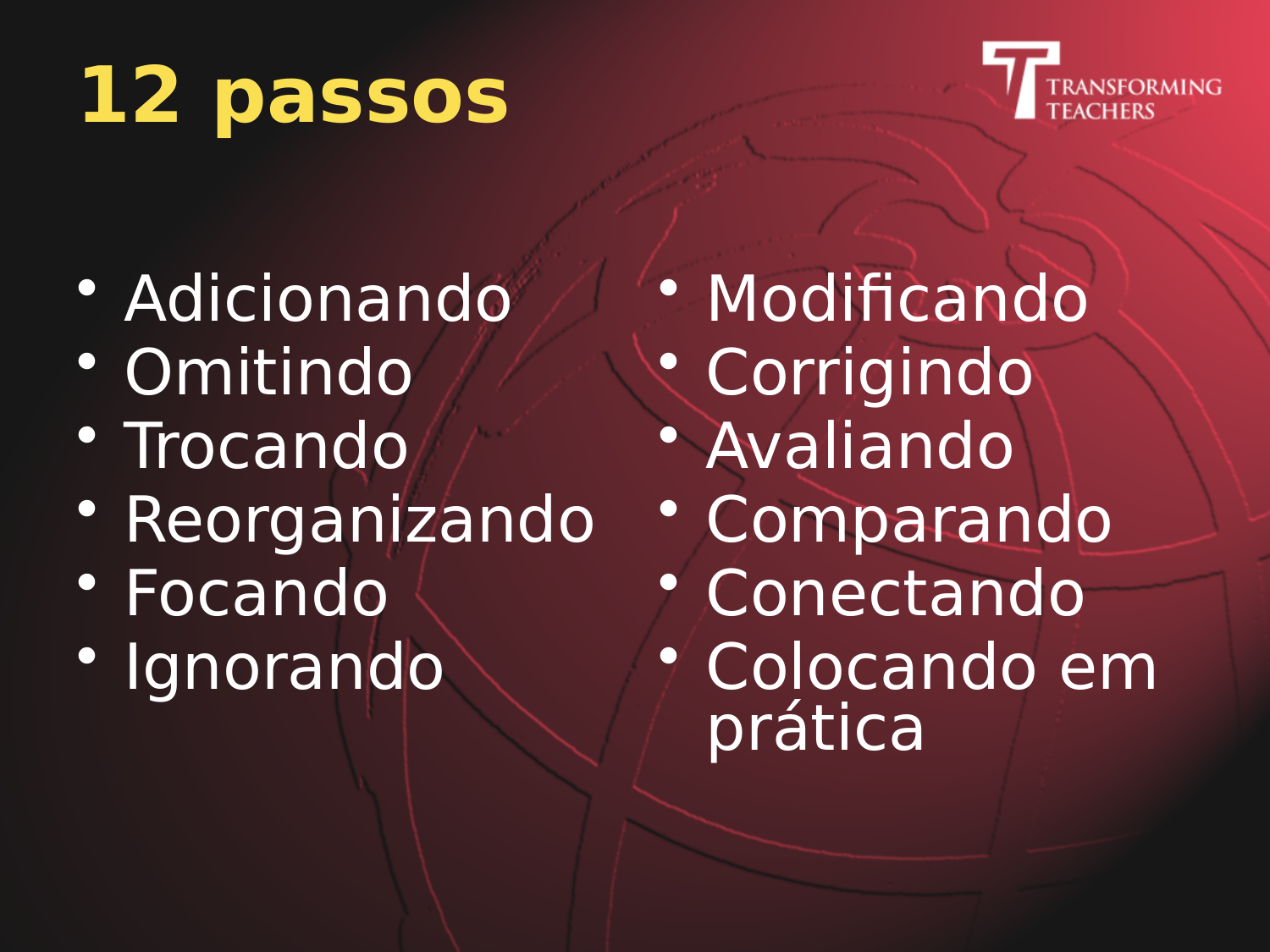

# 12 passos
Adicionando
Omitindo
Trocando
Reorganizando
Focando
Ignorando
Modificando
Corrigindo
Avaliando
Comparando
Conectando
Colocando em prática